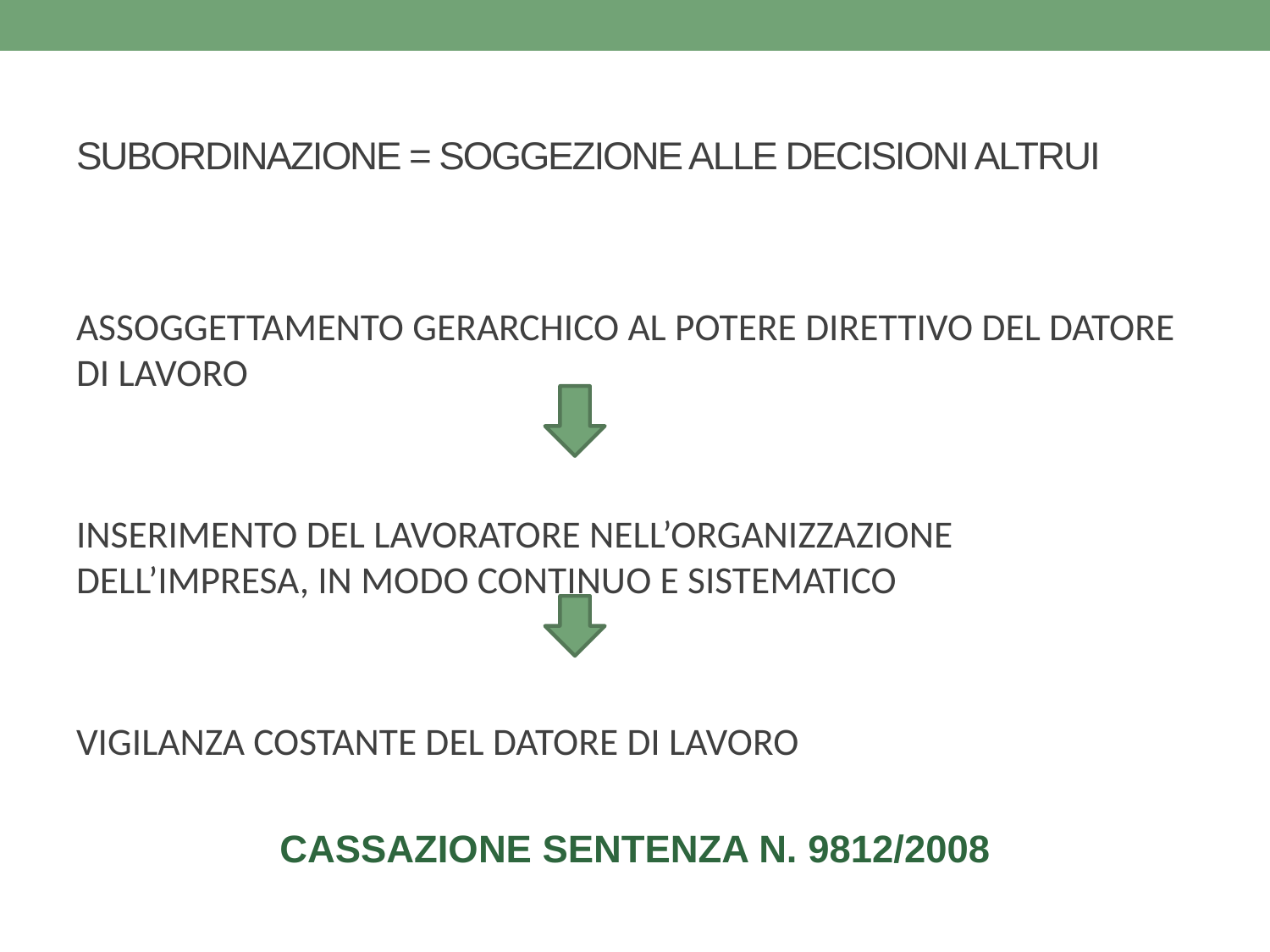

# SUBORDINAZIONE = SOGGEZIONE ALLE DECISIONI ALTRUI

ASSOGGETTAMENTO GERARCHICO AL POTERE DIRETTIVO DEL DATORE DI LAVORO

INSERIMENTO DEL LAVORATORE NELL’ORGANIZZAZIONE DELL’IMPRESA, IN MODO CONTINUO E SISTEMATICO

VIGILANZA COSTANTE DEL DATORE DI LAVORO

CASSAZIONE SENTENZA N. 9812/2008
STUDIO